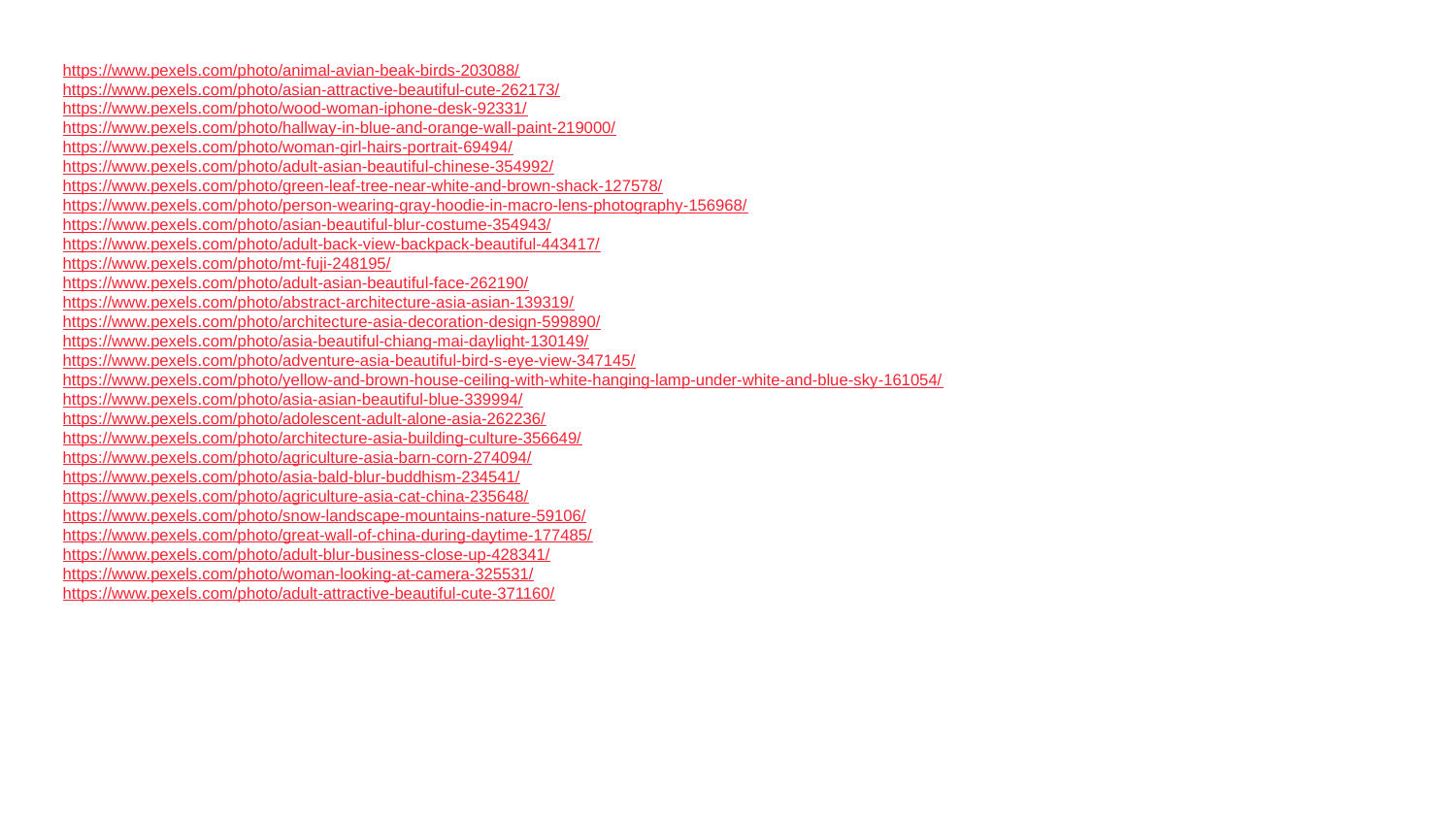

https://www.pexels.com/photo/animal-avian-beak-birds-203088/
https://www.pexels.com/photo/asian-attractive-beautiful-cute-262173/
https://www.pexels.com/photo/wood-woman-iphone-desk-92331/
https://www.pexels.com/photo/hallway-in-blue-and-orange-wall-paint-219000/
https://www.pexels.com/photo/woman-girl-hairs-portrait-69494/
https://www.pexels.com/photo/adult-asian-beautiful-chinese-354992/
https://www.pexels.com/photo/green-leaf-tree-near-white-and-brown-shack-127578/
https://www.pexels.com/photo/person-wearing-gray-hoodie-in-macro-lens-photography-156968/
https://www.pexels.com/photo/asian-beautiful-blur-costume-354943/
https://www.pexels.com/photo/adult-back-view-backpack-beautiful-443417/
https://www.pexels.com/photo/mt-fuji-248195/
https://www.pexels.com/photo/adult-asian-beautiful-face-262190/
https://www.pexels.com/photo/abstract-architecture-asia-asian-139319/
https://www.pexels.com/photo/architecture-asia-decoration-design-599890/
https://www.pexels.com/photo/asia-beautiful-chiang-mai-daylight-130149/
https://www.pexels.com/photo/adventure-asia-beautiful-bird-s-eye-view-347145/
https://www.pexels.com/photo/yellow-and-brown-house-ceiling-with-white-hanging-lamp-under-white-and-blue-sky-161054/
https://www.pexels.com/photo/asia-asian-beautiful-blue-339994/
https://www.pexels.com/photo/adolescent-adult-alone-asia-262236/
https://www.pexels.com/photo/architecture-asia-building-culture-356649/
https://www.pexels.com/photo/agriculture-asia-barn-corn-274094/
https://www.pexels.com/photo/asia-bald-blur-buddhism-234541/
https://www.pexels.com/photo/agriculture-asia-cat-china-235648/
https://www.pexels.com/photo/snow-landscape-mountains-nature-59106/
https://www.pexels.com/photo/great-wall-of-china-during-daytime-177485/
https://www.pexels.com/photo/adult-blur-business-close-up-428341/
https://www.pexels.com/photo/woman-looking-at-camera-325531/
https://www.pexels.com/photo/adult-attractive-beautiful-cute-371160/